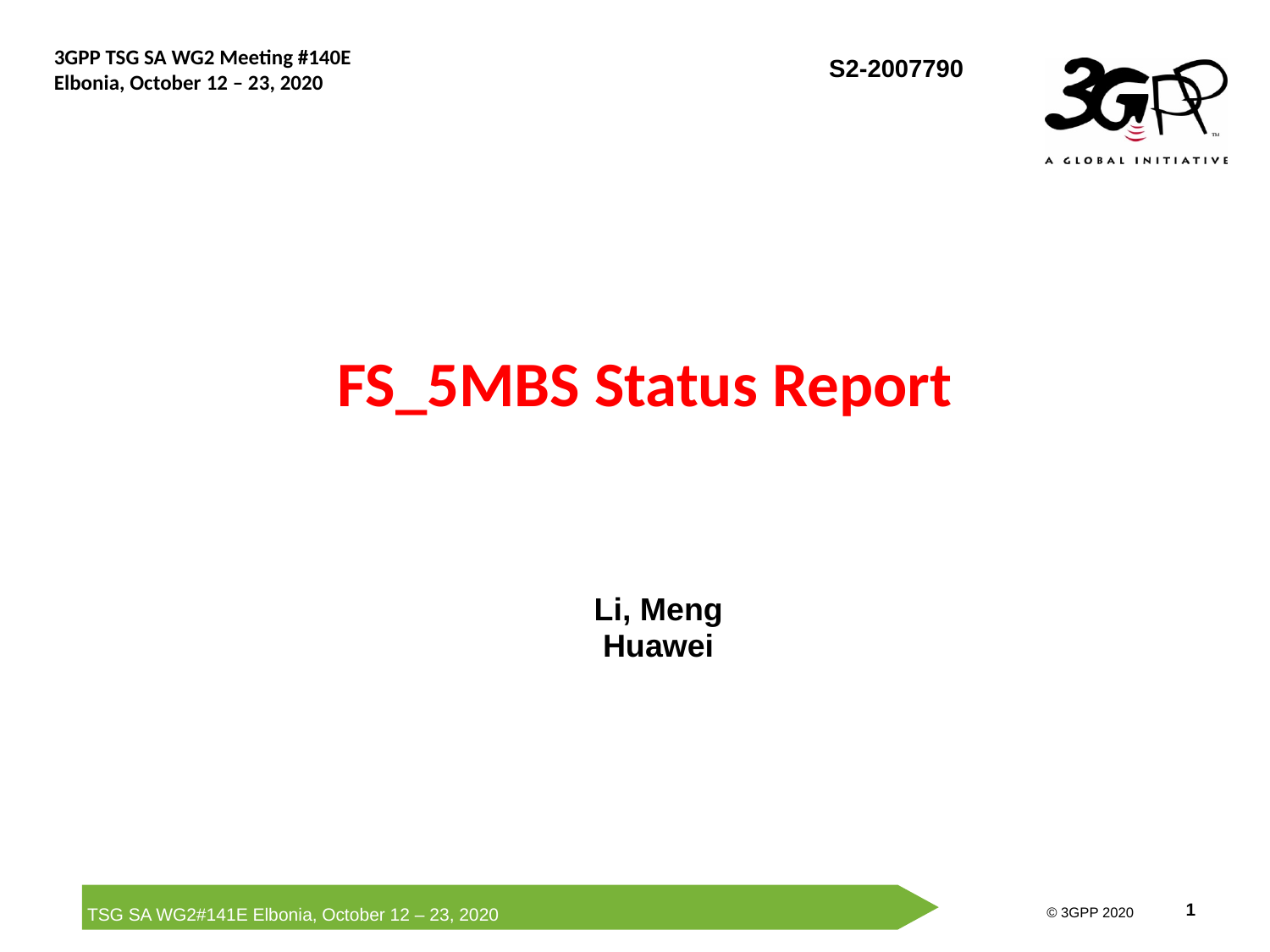

# FS_5MBS Status Report
Li, Meng
Huawei